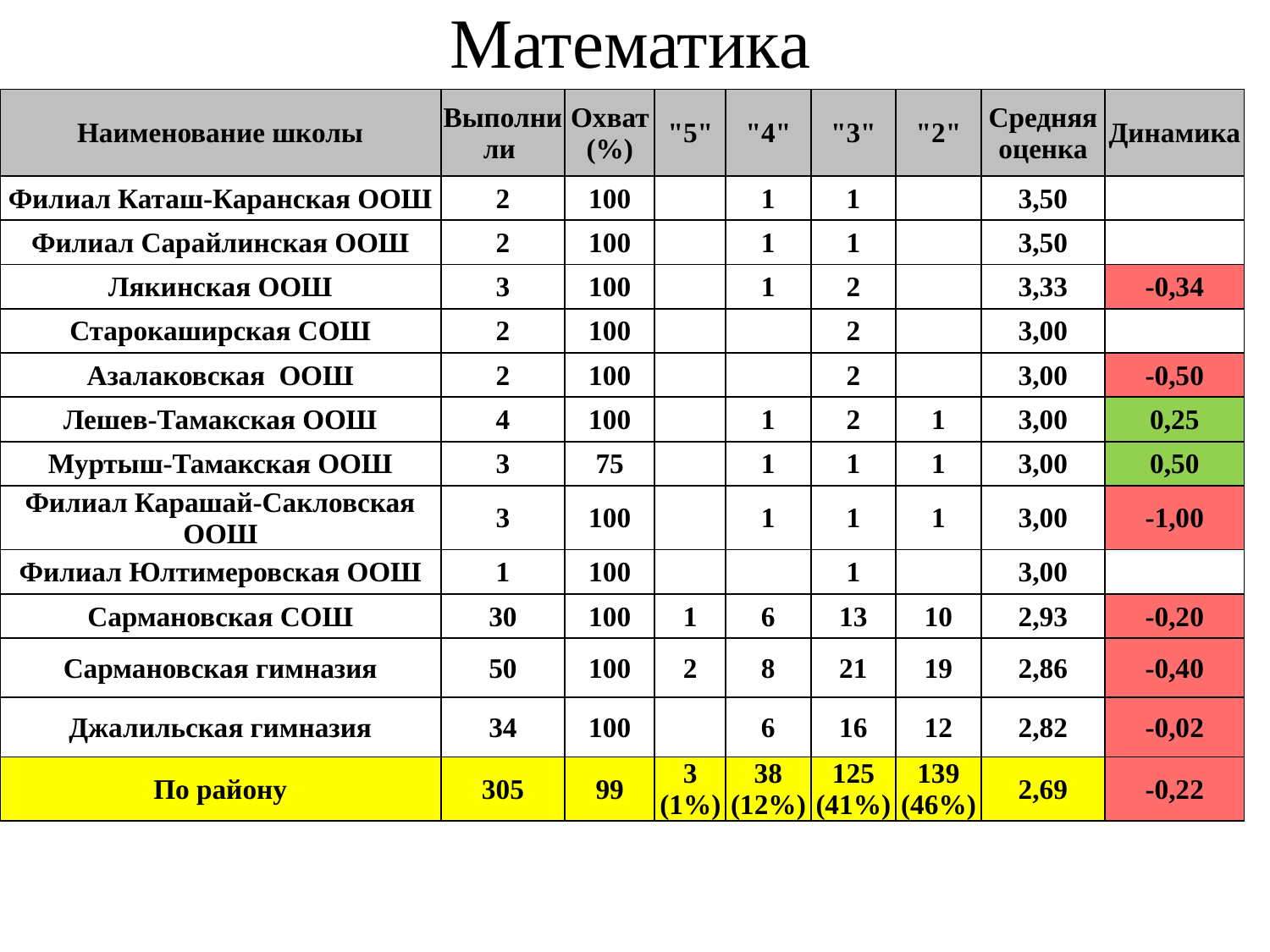

# Математика
| Наименование школы | Выполнили | Охват (%) | "5" | "4" | "3" | "2" | Средняя оценка | Динамика |
| --- | --- | --- | --- | --- | --- | --- | --- | --- |
| Филиал Каташ-Каранская ООШ | 2 | 100 |  | 1 | 1 |  | 3,50 |  |
| Филиал Сарайлинская ООШ | 2 | 100 |  | 1 | 1 |  | 3,50 |  |
| Лякинская ООШ | 3 | 100 |  | 1 | 2 |  | 3,33 | -0,34 |
| Старокаширская СОШ | 2 | 100 |  |  | 2 |  | 3,00 |  |
| Азалаковская ООШ | 2 | 100 |  |  | 2 |  | 3,00 | -0,50 |
| Лешев-Тамакская ООШ | 4 | 100 |  | 1 | 2 | 1 | 3,00 | 0,25 |
| Муртыш-Тамакская ООШ | 3 | 75 |  | 1 | 1 | 1 | 3,00 | 0,50 |
| Филиал Карашай-Сакловская ООШ | 3 | 100 |  | 1 | 1 | 1 | 3,00 | -1,00 |
| Филиал Юлтимеровская ООШ | 1 | 100 |  |  | 1 |  | 3,00 |  |
| Сармановская СОШ | 30 | 100 | 1 | 6 | 13 | 10 | 2,93 | -0,20 |
| Сармановская гимназия | 50 | 100 | 2 | 8 | 21 | 19 | 2,86 | -0,40 |
| Джалильская гимназия | 34 | 100 |  | 6 | 16 | 12 | 2,82 | -0,02 |
| По району | 305 | 99 | 3 (1%) | 38 (12%) | 125 (41%) | 139 (46%) | 2,69 | -0,22 |